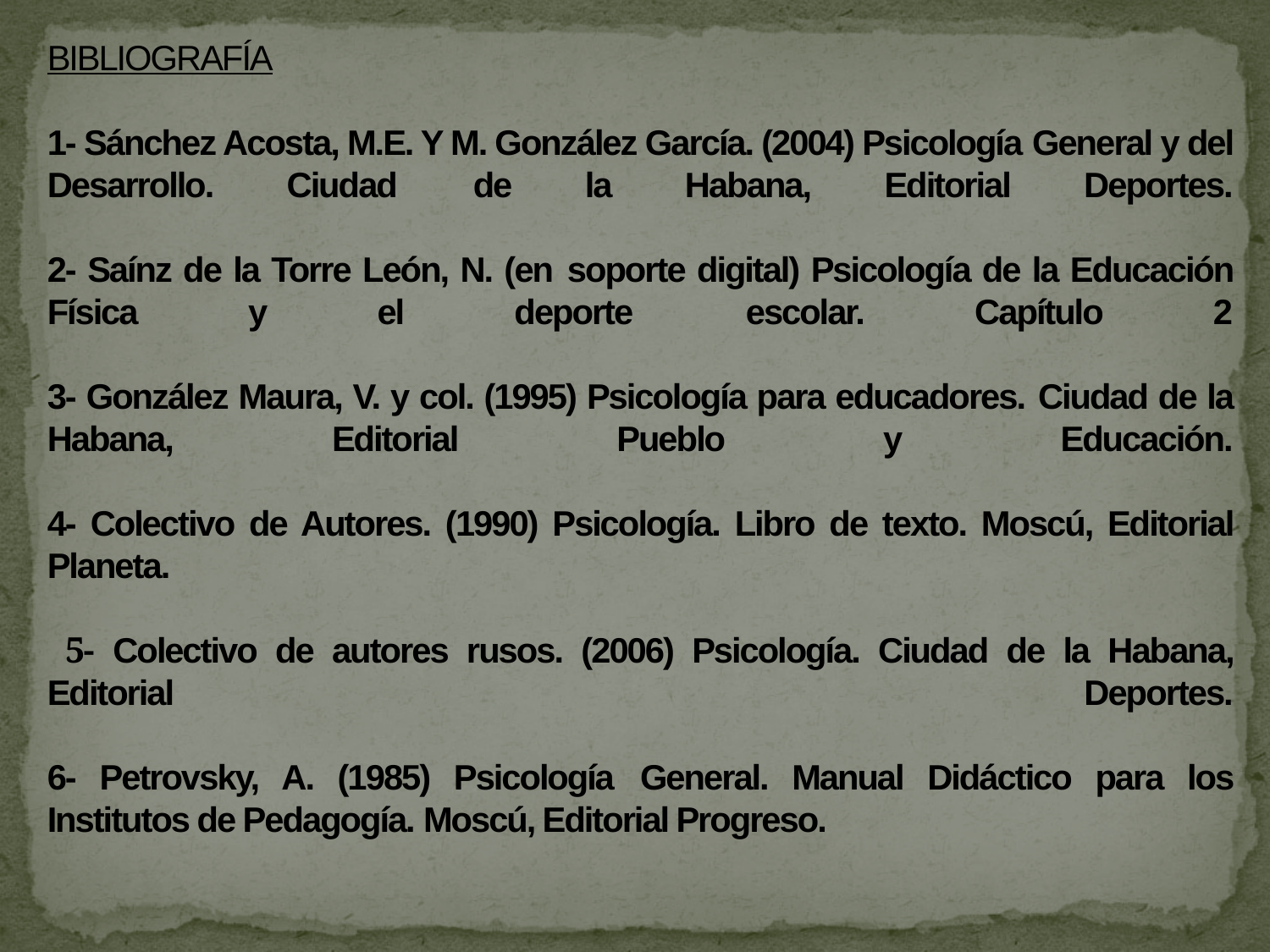

# BIBLIOGRAFÍA 1- Sánchez Acosta, M.E. Y M. González García. (2004) Psicología General y del Desarrollo. Ciudad de la Habana, Editorial Deportes. 2- Saínz de la Torre León, N. (en soporte digital) Psicología de la Educación Física y el deporte escolar. Capítulo 2 3- González Maura, V. y col. (1995) Psicología para educadores. Ciudad de la Habana, Editorial Pueblo y Educación. 4- Colectivo de Autores. (1990) Psicología. Libro de texto. Moscú, Editorial Planeta. 5- Colectivo de autores rusos. (2006) Psicología. Ciudad de la Habana, Editorial Deportes. 6- Petrovsky, A. (1985) Psicología General. Manual Didáctico para los Institutos de Pedagogía. Moscú, Editorial Progreso.